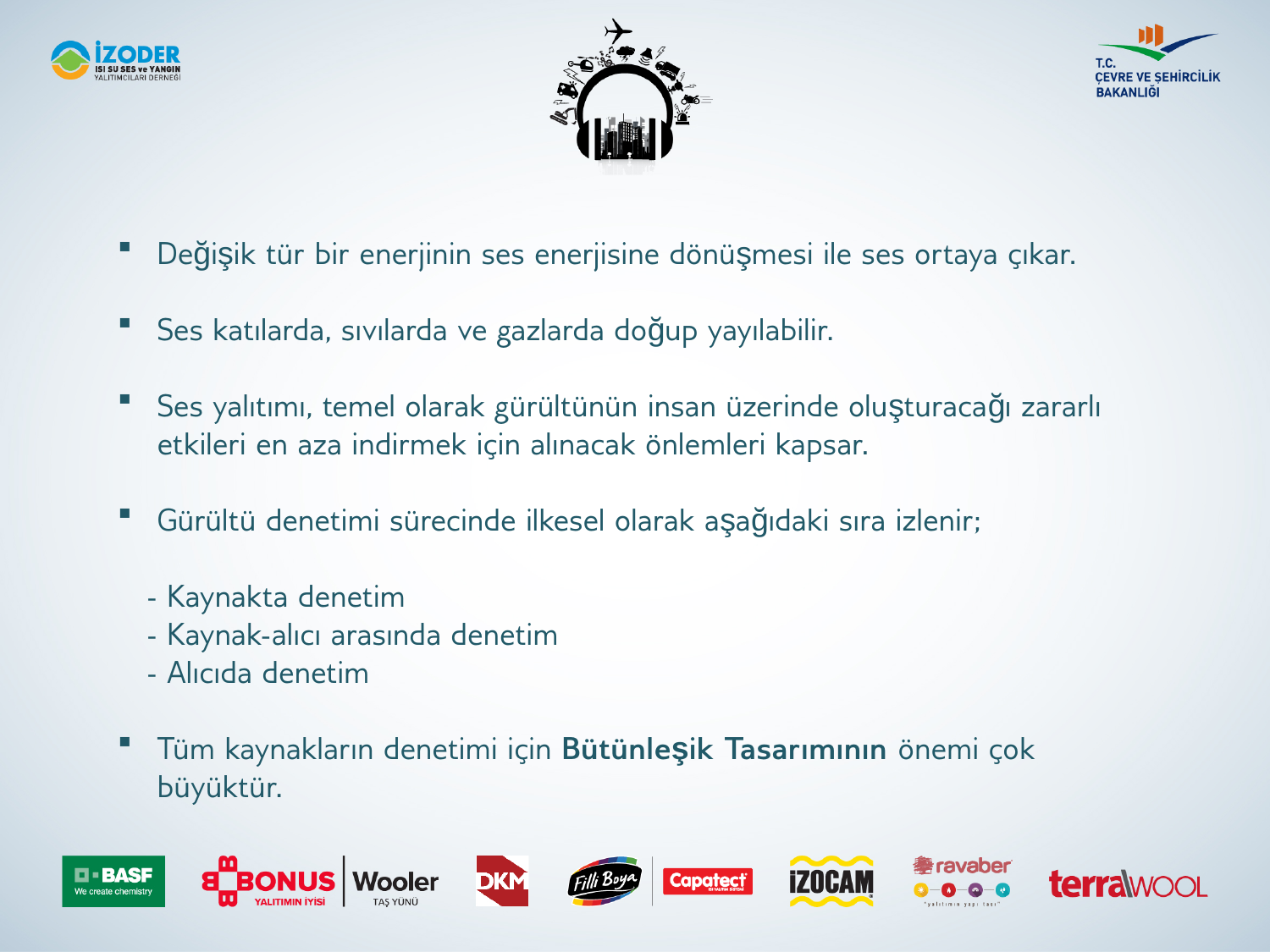

Değişik tür bir enerjinin ses enerjisine dönüşmesi ile ses ortaya çıkar.

Ses katılarda, sıvılarda ve gazlarda doğup yayılabilir.

Ses yalıtımı, temel olarak gürültünün insan üzerinde oluşturacağı zararlı etkileri en aza indirmek için alınacak önlemleri kapsar.

Gürültü denetimi sürecinde ilkesel olarak aşağıdaki sıra izlenir;

   - Kaynakta denetim
   - Kaynak-alıcı arasında denetim
   - Alıcıda denetim

Tüm kaynakların denetimi için Bütünleşik Tasarımının önemi çok büyüktür.